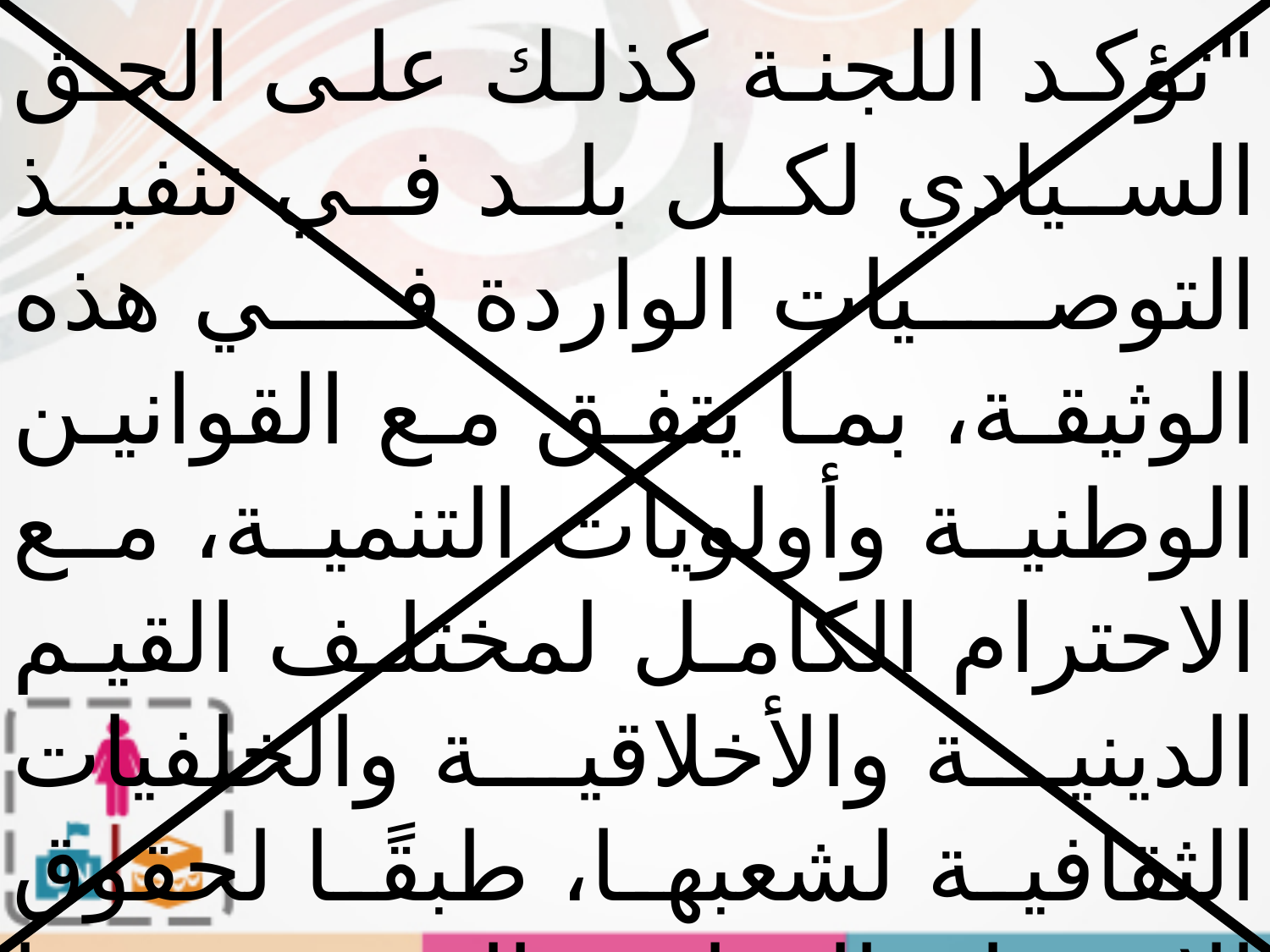

"تؤكد اللجنة كذلك على الحق السيادي لكل بلد في تنفيذ التوصيات الواردة في هذه الوثيقة، بما يتفق مع القوانين الوطنية وأولويات التنمية، مع الاحترام الكامل لمختلف القيم الدينية والأخلاقية والخلفيات الثقافية لشعبها، طبقًا لحقوق الإنسان الدولية المعترف بها عالميا". بند quin12 مسودة 15/3/2013